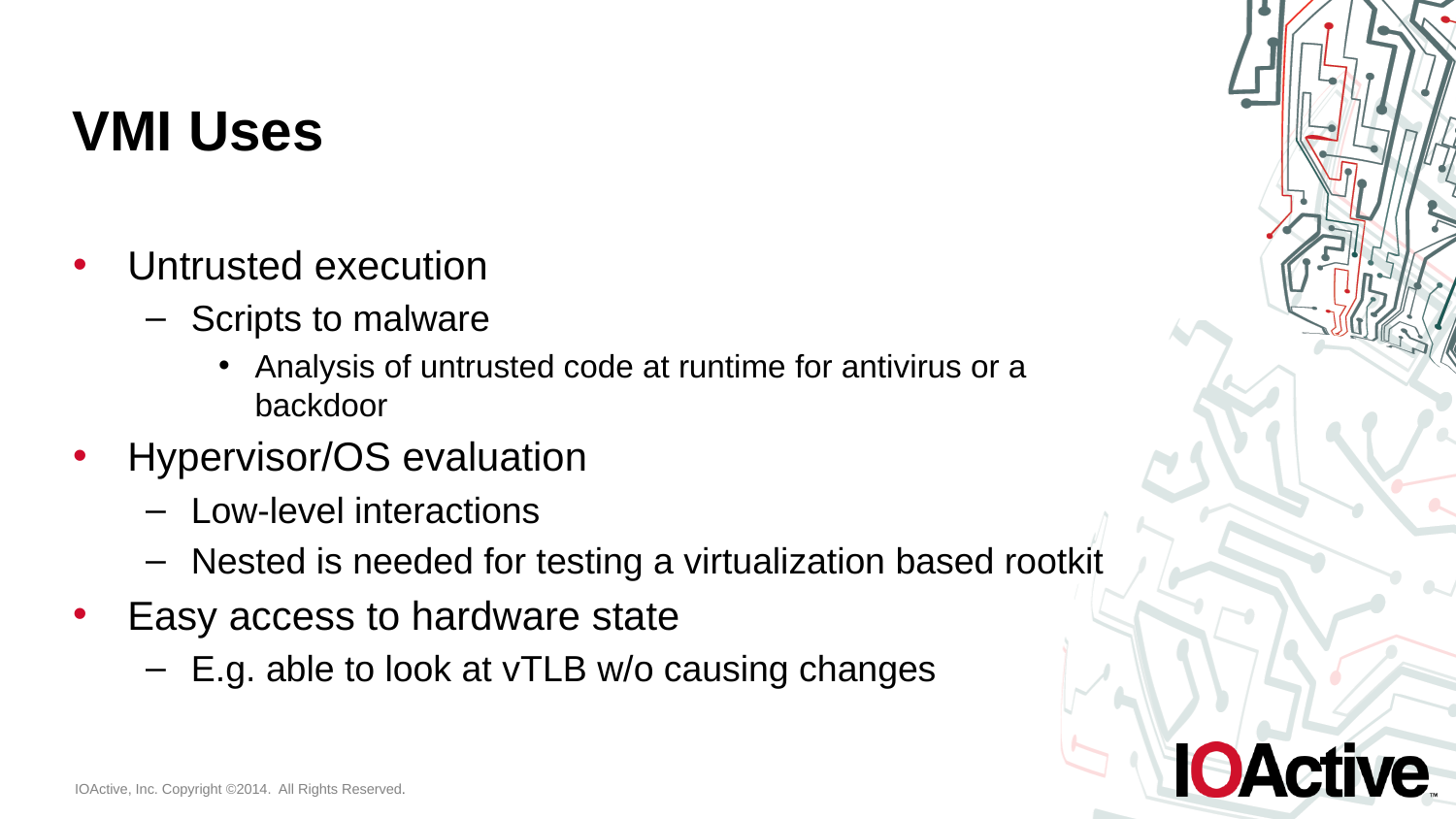

# VMI Uses
Untrusted execution
Scripts to malware
Analysis of untrusted code at runtime for antivirus or a backdoor
Hypervisor/OS evaluation
Low-level interactions
Nested is needed for testing a virtualization based rootkit
Easy access to hardware state
E.g. able to look at vTLB w/o causing changes